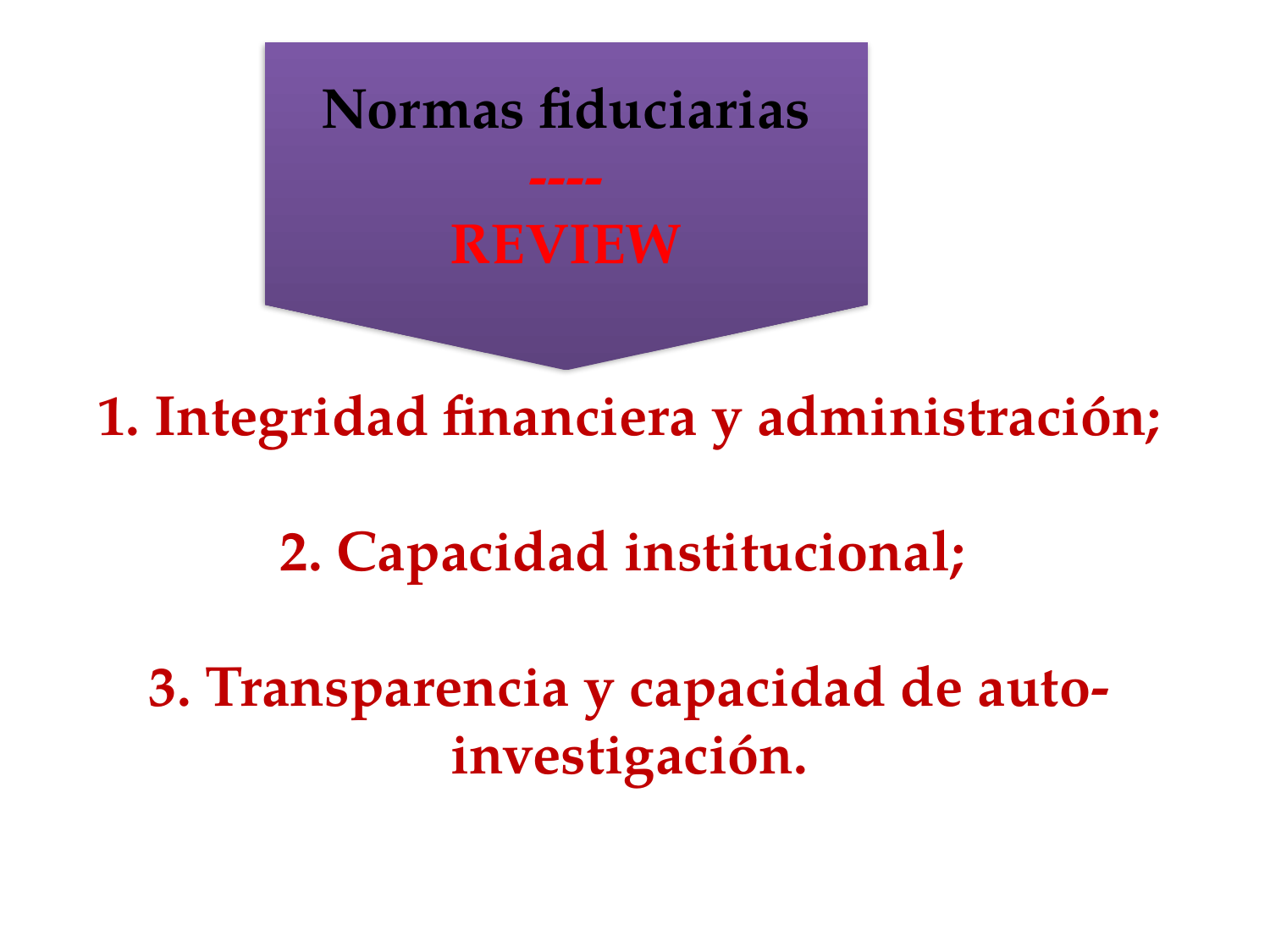

# 1. Integridad financiera y administración; 2. Capacidad institucional; 3. Transparencia y capacidad de auto-investigación.
Normas fiduciarias
----
REVIEW